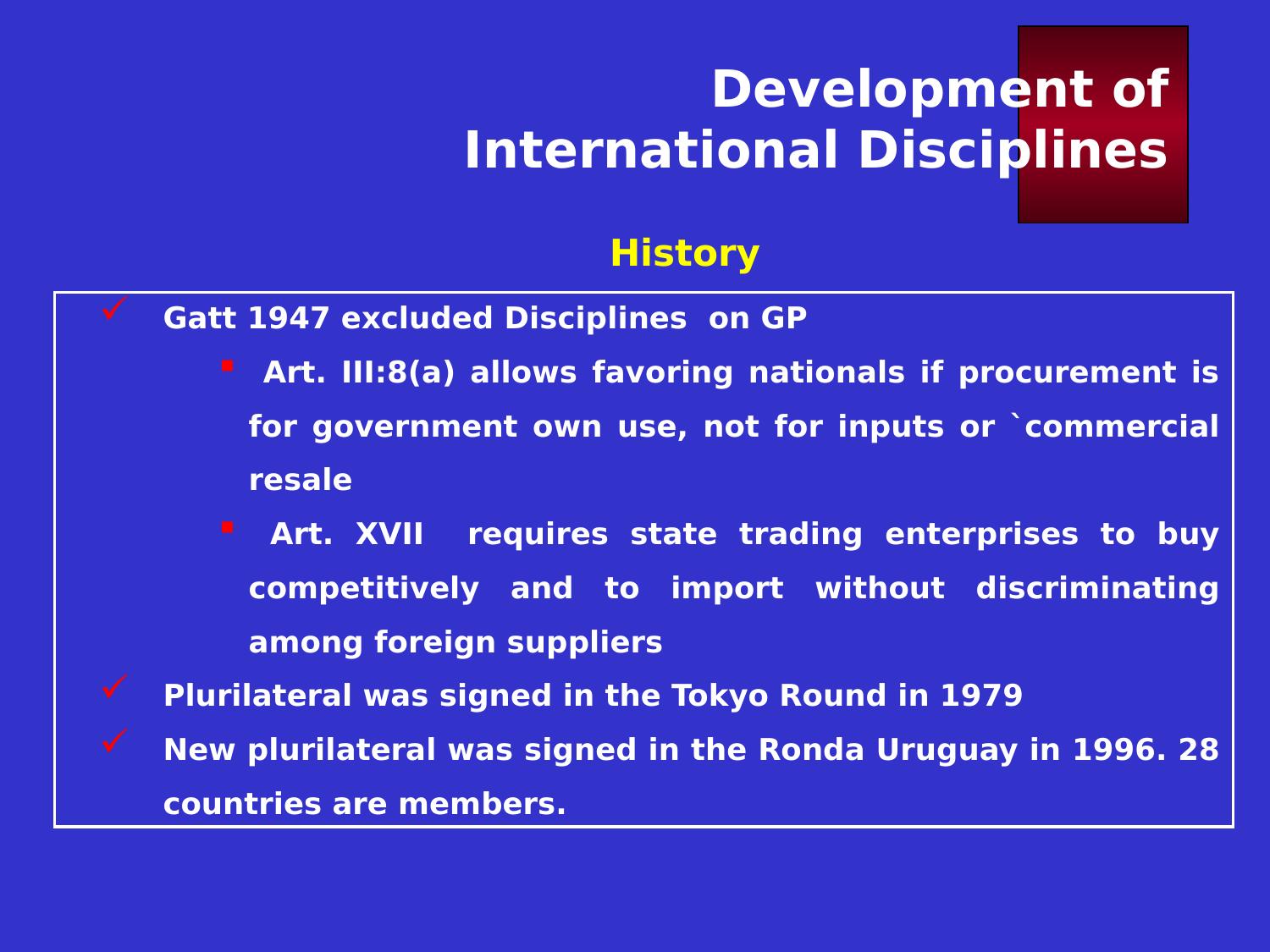

Development of International Disciplines
History
Gatt 1947 excluded Disciplines  on GP
 Art. III:8(a) allows favoring nationals if procurement is for government own use, not for inputs or `commercial resale
 Art. XVII  requires state trading enterprises to buy competitively and to import without discriminating among foreign suppliers
Plurilateral was signed in the Tokyo Round in 1979
New plurilateral was signed in the Ronda Uruguay in 1996. 28 countries are members.